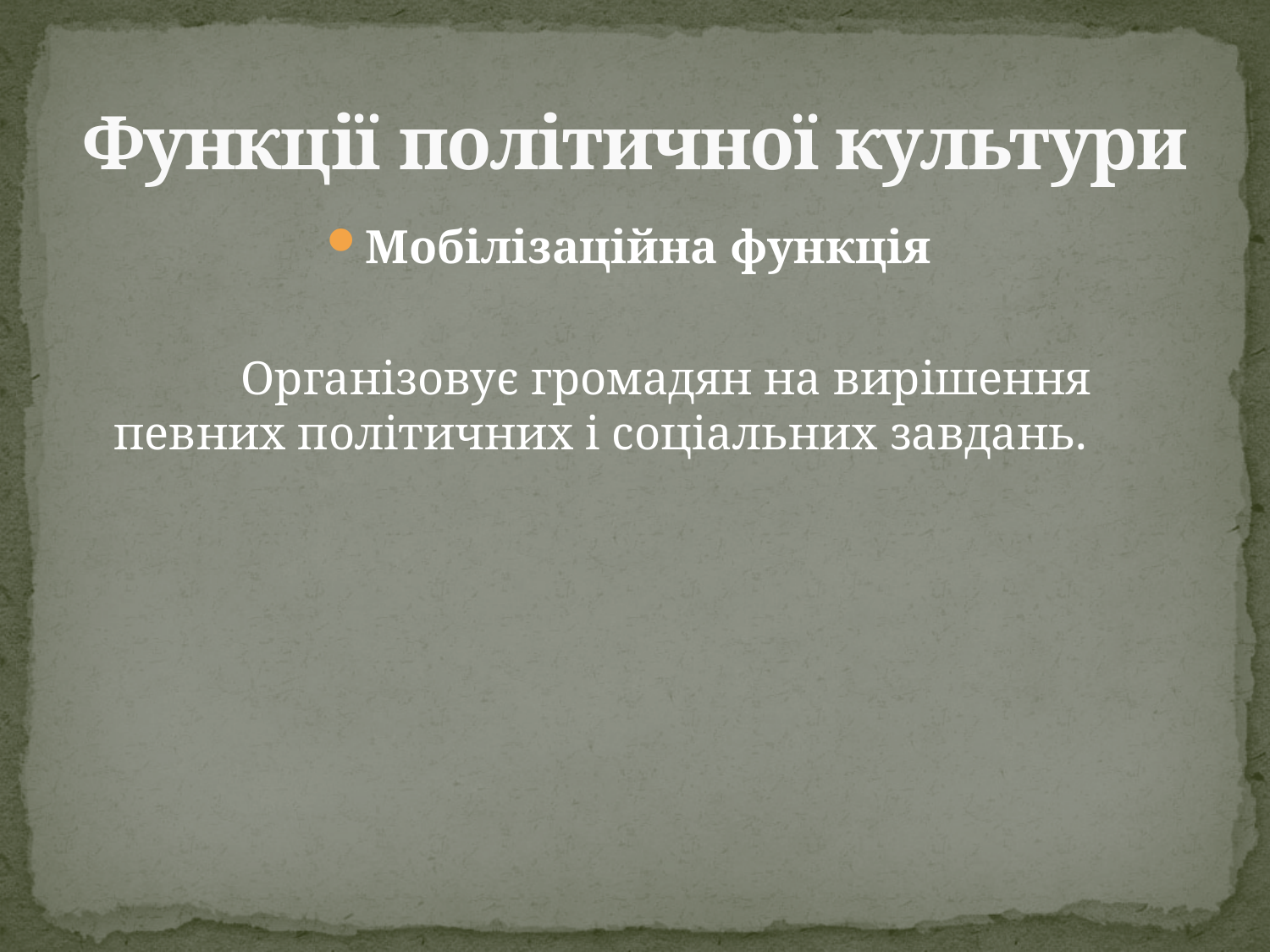

# Функції політичної культури
Мобілізаційна функція

		Організовує громадян на вирішення певних політичних і соціальних завдань.